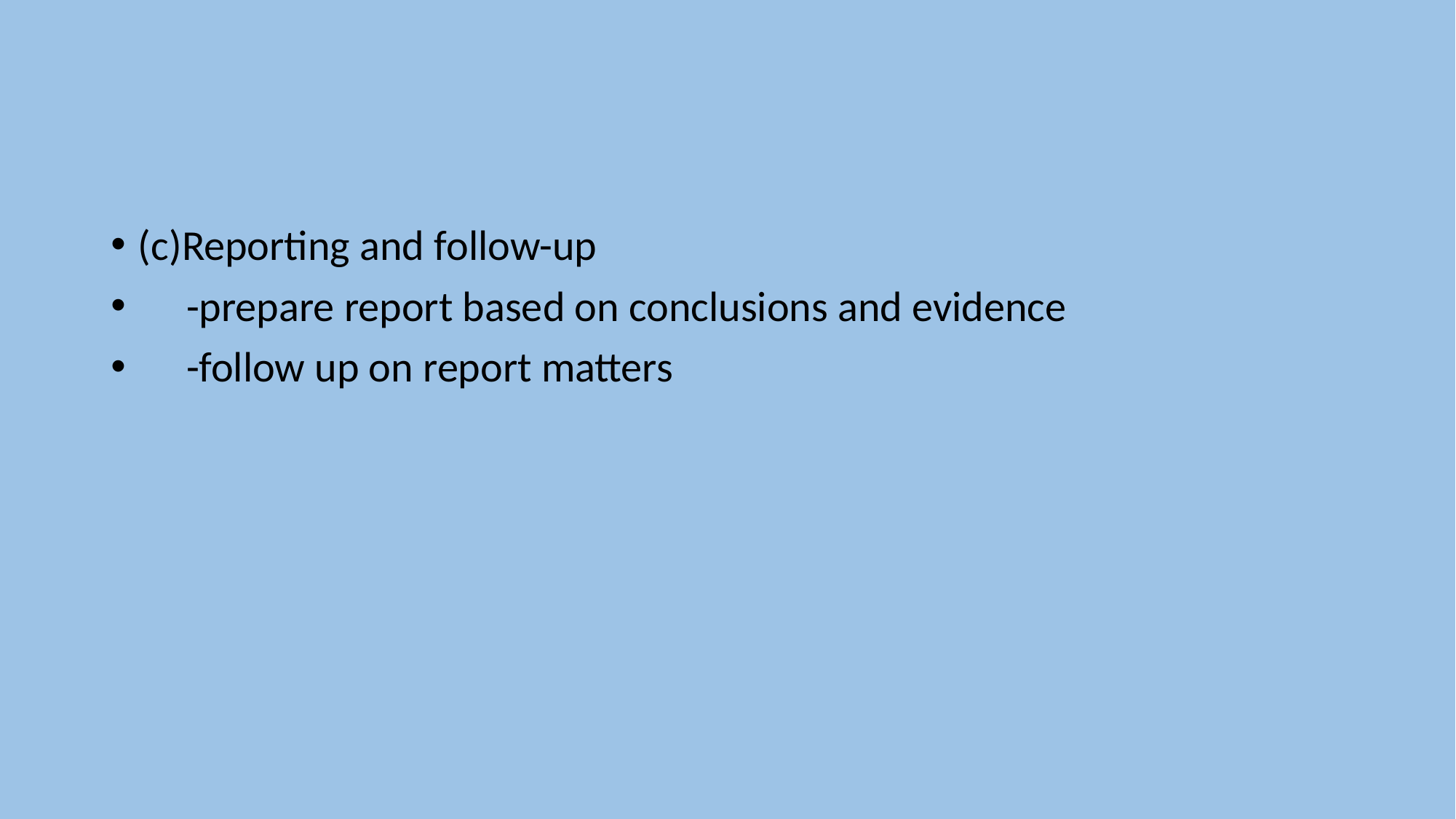

(c)Reporting and follow-up
     -prepare report based on conclusions and evidence
     -follow up on report matters